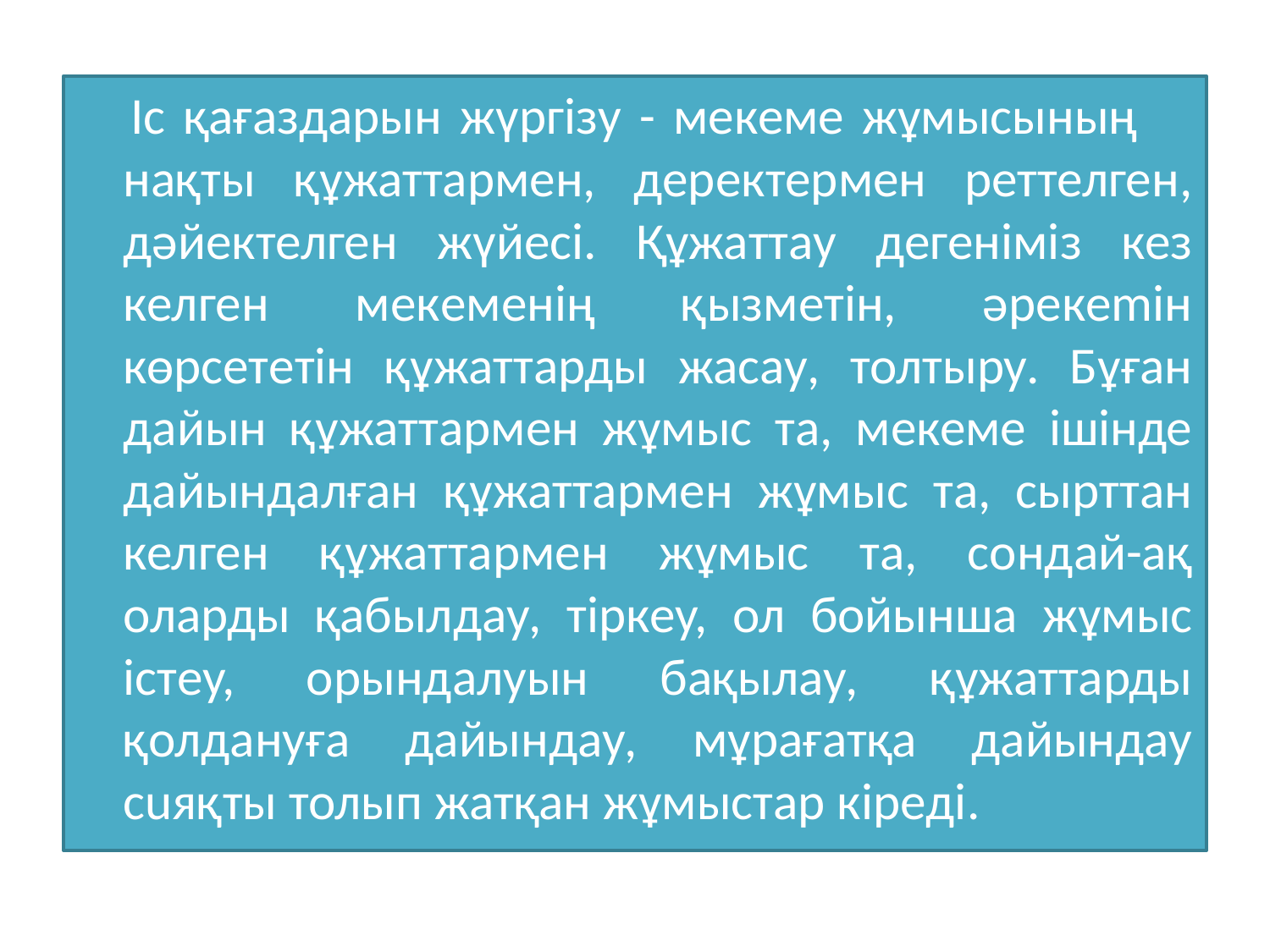

Іс қағаздарын жүргiзу - мекеме жұмысының    нақты құжаттармен, деректермен реттелген, дәйектелген жүйесi. Құжаттау дегенiмiз кез келген мeкeмeнің қызметiн, әpeкemiн көpceтeтiн құжаттарды жасау, толтыру. Бұған дайын құжаттармен жұмыс та, мекеме iшiнде дайындалған құжаттармен жұмыс та, сырттан келген құжаттармен жұмыс та, сондай-ақ оларды қабылдау, тipкey, ол бойынша жұмыс icтey, орындалуын бақылау, құжаттарды қолдануға дайындау, мұрағатқа дайындау сuяқты толып жатқан жұмыстар кipeдi.